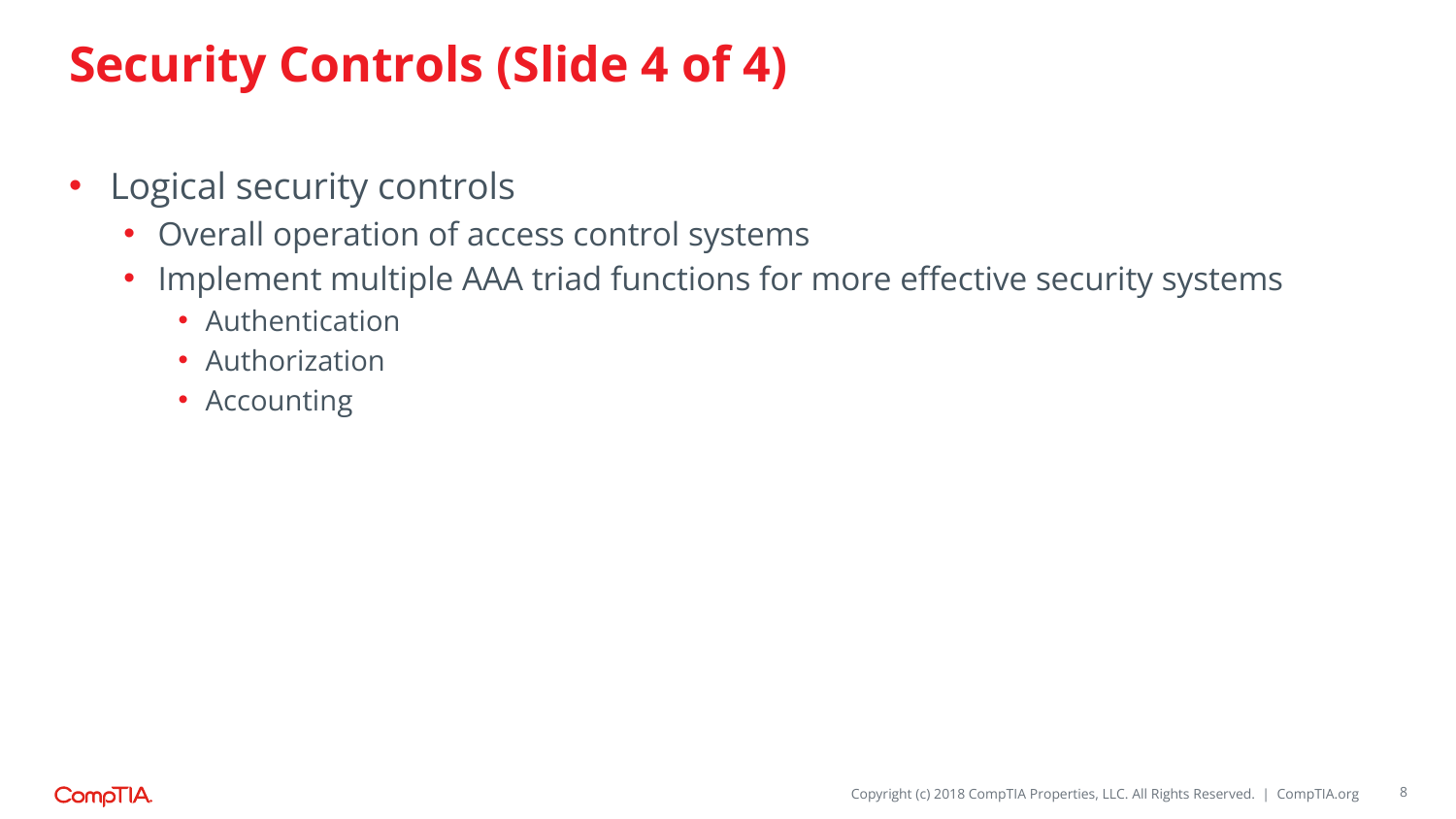

# Security Controls (Slide 4 of 4)
Logical security controls
Overall operation of access control systems
Implement multiple AAA triad functions for more effective security systems
Authentication
Authorization
Accounting
8